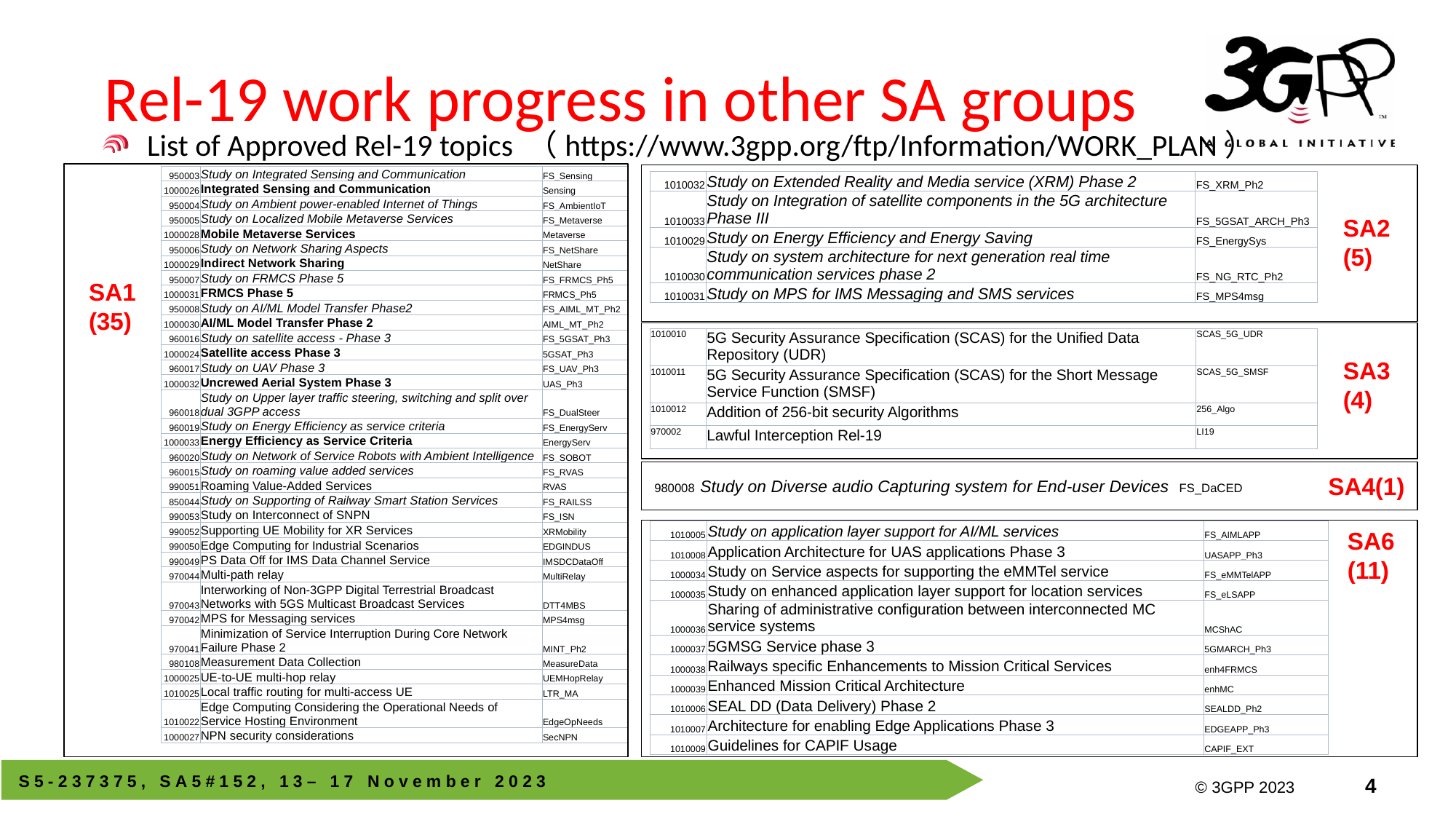

# Rel-19 work progress in other SA groups
List of Approved Rel-19 topics （https://www.3gpp.org/ftp/Information/WORK_PLAN）

| 950003 | Study on Integrated Sensing and Communication | FS\_Sensing |
| --- | --- | --- |
| 1000026 | Integrated Sensing and Communication | Sensing |
| 950004 | Study on Ambient power-enabled Internet of Things | FS\_AmbientIoT |
| 950005 | Study on Localized Mobile Metaverse Services | FS\_Metaverse |
| 1000028 | Mobile Metaverse Services | Metaverse |
| 950006 | Study on Network Sharing Aspects | FS\_NetShare |
| 1000029 | Indirect Network Sharing | NetShare |
| 950007 | Study on FRMCS Phase 5 | FS\_FRMCS\_Ph5 |
| 1000031 | FRMCS Phase 5 | FRMCS\_Ph5 |
| 950008 | Study on AI/ML Model Transfer Phase2 | FS\_AIML\_MT\_Ph2 |
| 1000030 | AI/ML Model Transfer Phase 2 | AIML\_MT\_Ph2 |
| 960016 | Study on satellite access - Phase 3 | FS\_5GSAT\_Ph3 |
| 1000024 | Satellite access Phase 3 | 5GSAT\_Ph3 |
| 960017 | Study on UAV Phase 3 | FS\_UAV\_Ph3 |
| 1000032 | Uncrewed Aerial System Phase 3 | UAS\_Ph3 |
| 960018 | Study on Upper layer traffic steering, switching and split over dual 3GPP access | FS\_DualSteer |
| 960019 | Study on Energy Efficiency as service criteria | FS\_EnergyServ |
| 1000033 | Energy Efficiency as Service Criteria | EnergyServ |
| 960020 | Study on Network of Service Robots with Ambient Intelligence | FS\_SOBOT |
| 960015 | Study on roaming value added services | FS\_RVAS |
| 990051 | Roaming Value-Added Services | RVAS |
| 850044 | Study on Supporting of Railway Smart Station Services | FS\_RAILSS |
| 990053 | Study on Interconnect of SNPN | FS\_ISN |
| 990052 | Supporting UE Mobility for XR Services | XRMobility |
| 990050 | Edge Computing for Industrial Scenarios | EDGINDUS |
| 990049 | PS Data Off for IMS Data Channel Service | IMSDCDataOff |
| 970044 | Multi-path relay | MultiRelay |
| 970043 | Interworking of Non-3GPP Digital Terrestrial Broadcast Networks with 5GS Multicast Broadcast Services | DTT4MBS |
| 970042 | MPS for Messaging services | MPS4msg |
| 970041 | Minimization of Service Interruption During Core Network Failure Phase 2 | MINT\_Ph2 |
| 980108 | Measurement Data Collection | MeasureData |
| 1000025 | UE-to-UE multi-hop relay | UEMHopRelay |
| 1010025 | Local traffic routing for multi-access UE | LTR\_MA |
| 1010022 | Edge Computing Considering the Operational Needs of Service Hosting Environment | EdgeOpNeeds |
| 1000027 | NPN security considerations | SecNPN |
| 1010032 | Study on Extended Reality and Media service (XRM) Phase 2 | FS\_XRM\_Ph2 |
| --- | --- | --- |
| 1010033 | Study on Integration of satellite components in the 5G architecture Phase III | FS\_5GSAT\_ARCH\_Ph3 |
| 1010029 | Study on Energy Efficiency and Energy Saving | FS\_EnergySys |
| 1010030 | Study on system architecture for next generation real time communication services phase 2 | FS\_NG\_RTC\_Ph2 |
| 1010031 | Study on MPS for IMS Messaging and SMS services | FS\_MPS4msg |
SA2
(5)
SA1
(35)

| 1010010 | 5G Security Assurance Specification (SCAS) for the Unified Data Repository (UDR) | SCAS\_5G\_UDR |
| --- | --- | --- |
| 1010011 | 5G Security Assurance Specification (SCAS) for the Short Message Service Function (SMSF) | SCAS\_5G\_SMSF |
| 1010012 | Addition of 256-bit security Algorithms | 256\_Algo |
| 970002 | Lawful Interception Rel-19 | LI19 |
SA3
(4)

SA4(1)
980008 Study on Diverse audio Capturing system for End-user Devices  FS_DaCED

| 1010005 | Study on application layer support for AI/ML services | FS\_AIMLAPP |
| --- | --- | --- |
| 1010008 | Application Architecture for UAS applications Phase 3 | UASAPP\_Ph3 |
| 1000034 | Study on Service aspects for supporting the eMMTel service | FS\_eMMTelAPP |
| 1000035 | Study on enhanced application layer support for location services | FS\_eLSAPP |
| 1000036 | Sharing of administrative configuration between interconnected MC service systems | MCShAC |
| 1000037 | 5GMSG Service phase 3 | 5GMARCH\_Ph3 |
| 1000038 | Railways specific Enhancements to Mission Critical Services | enh4FRMCS |
| 1000039 | Enhanced Mission Critical Architecture | enhMC |
| 1010006 | SEAL DD (Data Delivery) Phase 2 | SEALDD\_Ph2 |
| 1010007 | Architecture for enabling Edge Applications Phase 3 | EDGEAPP\_Ph3 |
| 1010009 | Guidelines for CAPIF Usage | CAPIF\_EXT |
SA6
(11)